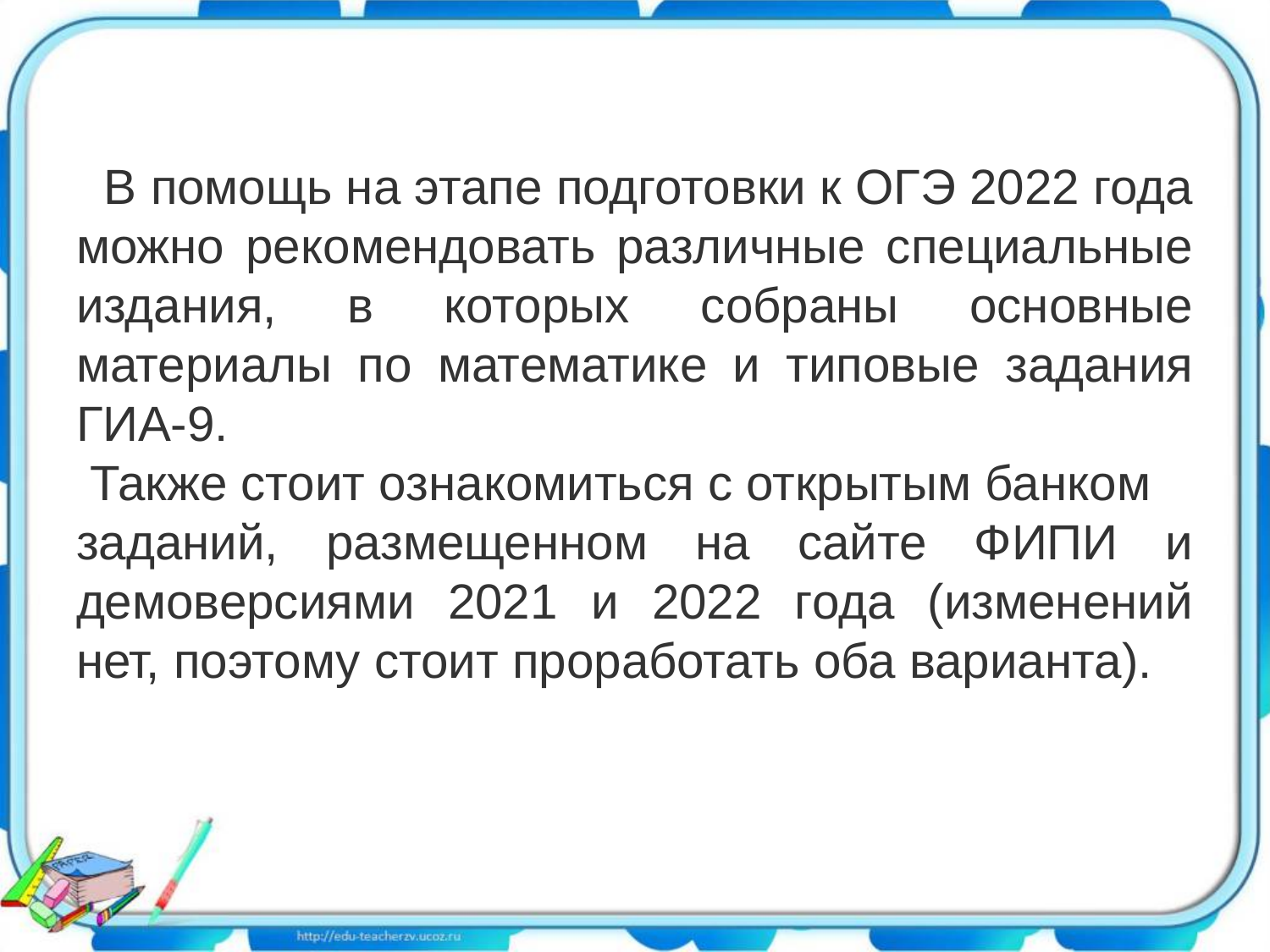

В помощь на этапе подготовки к ОГЭ 2022 года можно рекомендовать различные специальные издания, в которых собраны основные материалы по математике и типовые задания ГИА-9.
 Также стоит ознакомиться с открытым банком
заданий, размещенном на сайте ФИПИ и демоверсиями 2021 и 2022 года (изменений нет, поэтому стоит проработать оба варианта).